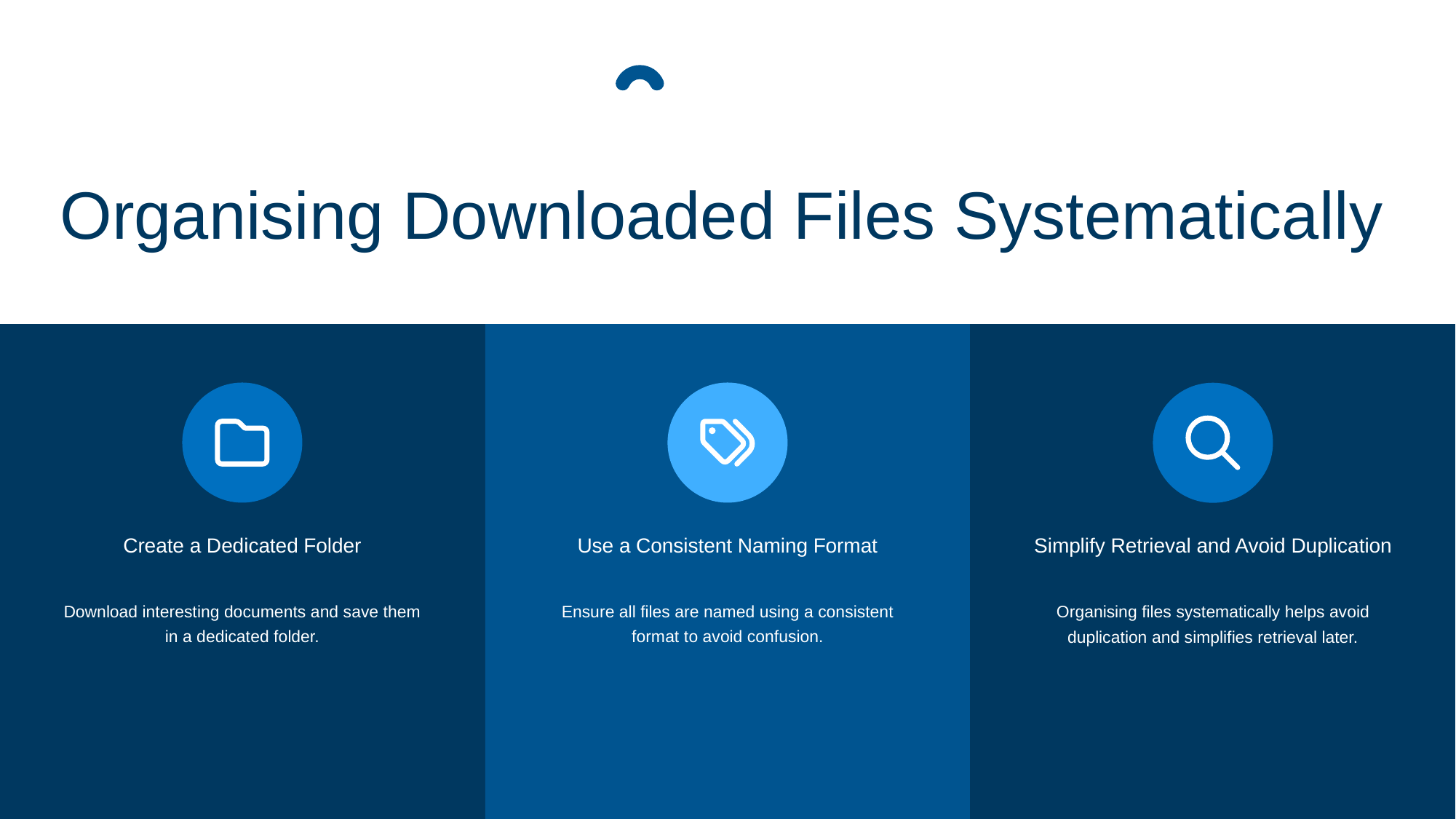

Organising Downloaded Files Systematically

Create a Dedicated Folder
Use a Consistent Naming Format
Simplify Retrieval and Avoid Duplication
Download interesting documents and save them in a dedicated folder.
Ensure all files are named using a consistent format to avoid confusion.
Organising files systematically helps avoid duplication and simplifies retrieval later.
13
Comprehensive Guide to Research Methodology and Literature Management